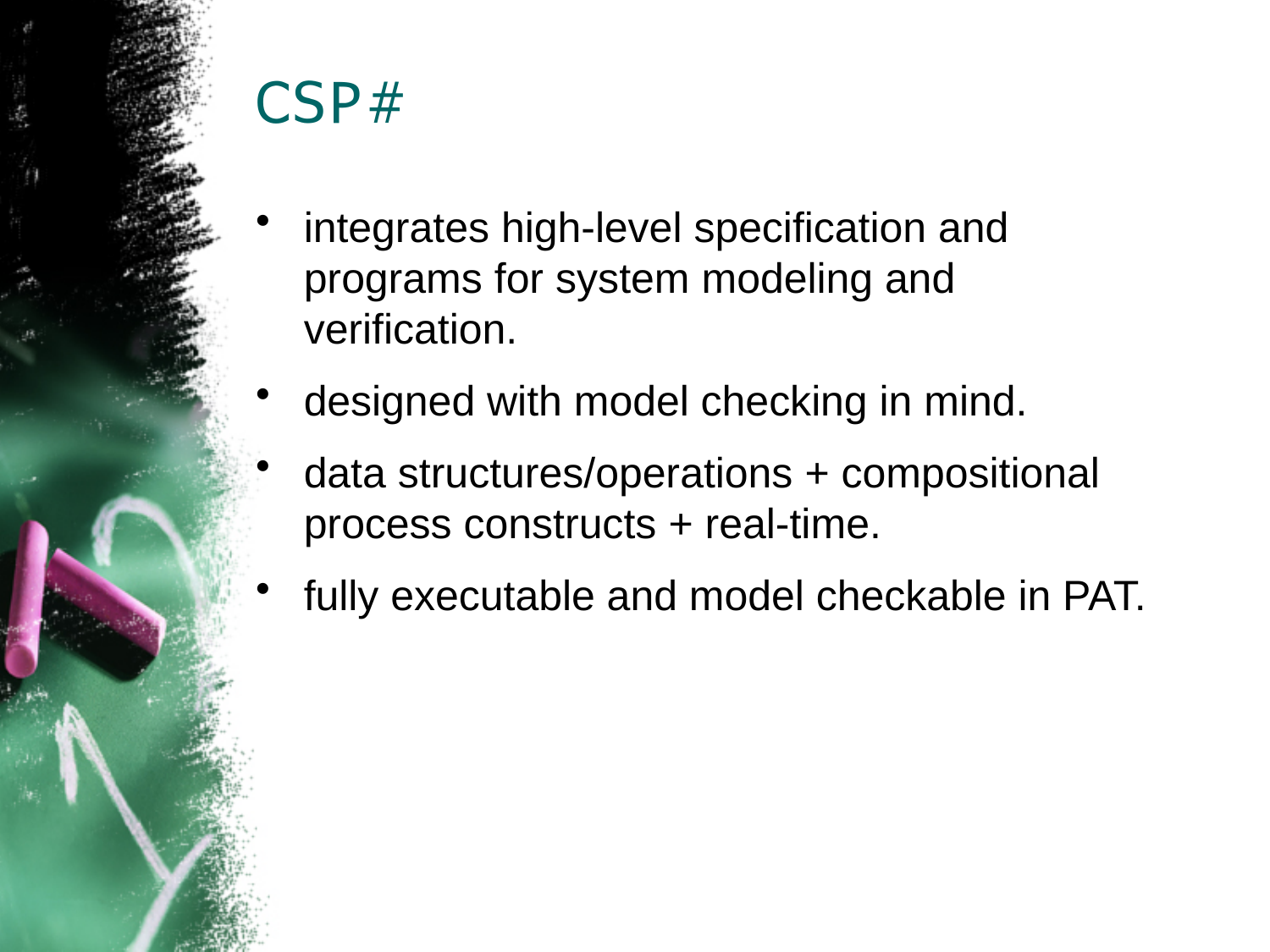

# CSP#
integrates high-level specification and programs for system modeling and verification.
designed with model checking in mind.
data structures/operations + compositional process constructs + real-time.
fully executable and model checkable in PAT.